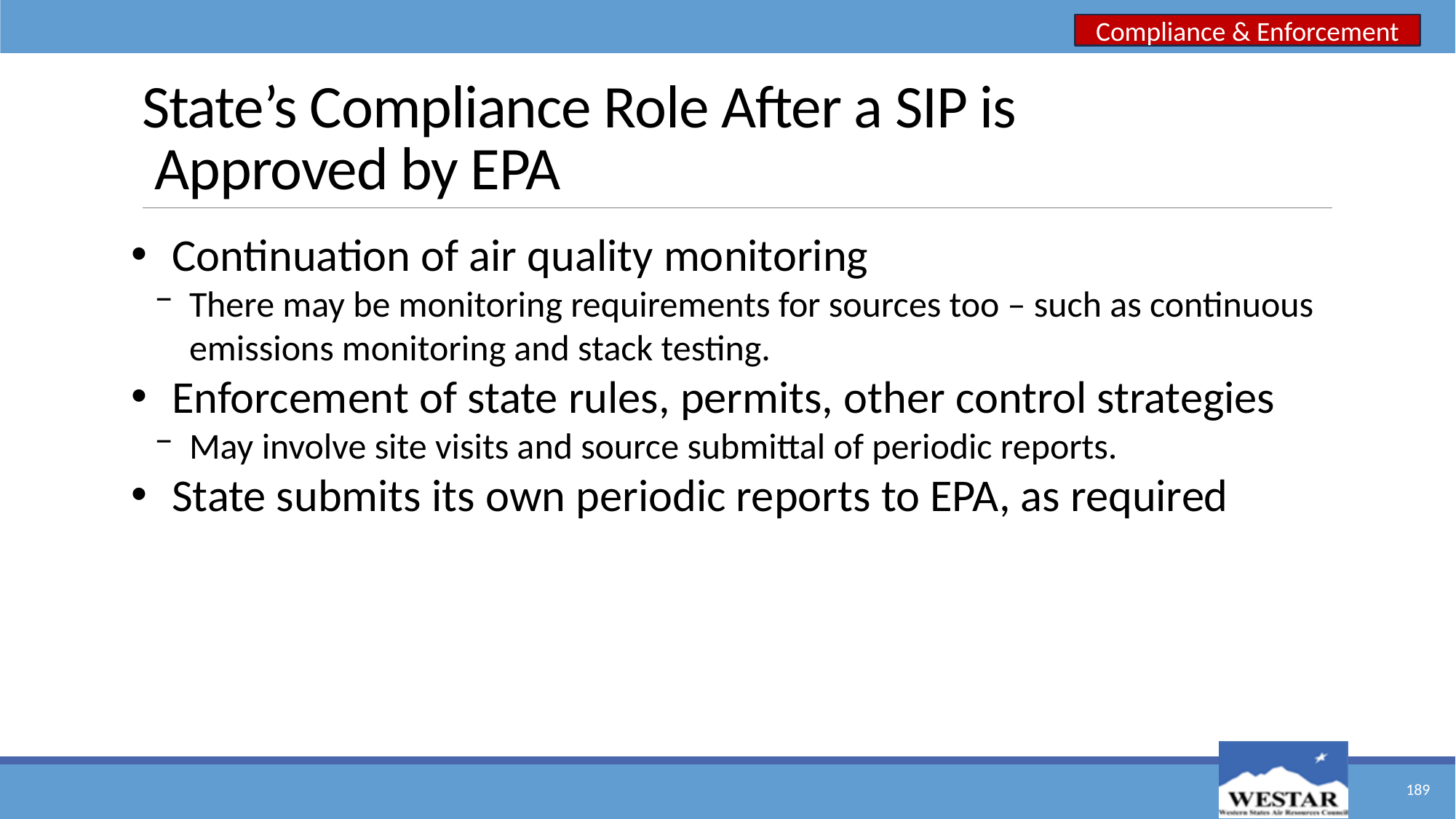

Compliance & Enforcement
# State’s Compliance Role After a SIP is Approved by EPA
Continuation of air quality monitoring
There may be monitoring requirements for sources too – such as continuous emissions monitoring and stack testing.
Enforcement of state rules, permits, other control strategies
May involve site visits and source submittal of periodic reports.
State submits its own periodic reports to EPA, as required

189